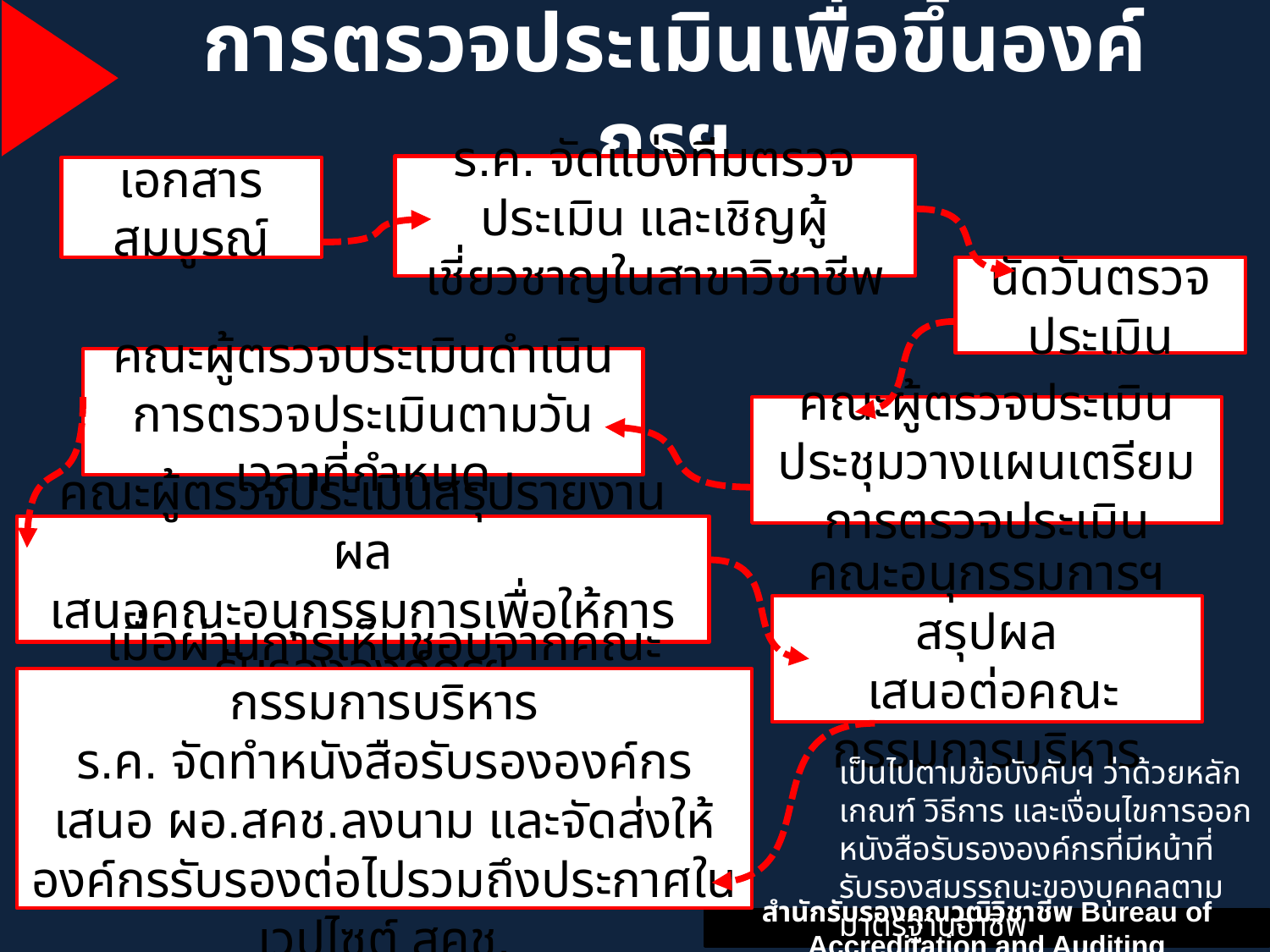

การตรวจประเมินเพื่อขึ้นองค์กรฯ

ร.ค. จัดแบ่งทีมตรวจประเมิน และเชิญผู้เชี่ยวชาญในสาขาวิชาชีพ
เอกสารสมบูรณ์
นัดวันตรวจประเมิน
คณะผู้ตรวจประเมินดำเนินการตรวจประเมินตามวันเวลาที่กำหนด
คณะผู้ตรวจประเมินประชุมวางแผนเตรียมการตรวจประเมิน
คณะผู้ตรวจประเมินสรุปรายงานผล
เสนอคณะอนุกรรมการเพื่อให้การรับรององค์กรฯ
คณะอนุกรรมการฯ สรุปผล
 เสนอต่อคณะกรรมการบริหาร
เมื่อผ่านการเห็นชอบจากคณะกรรมการบริหาร
ร.ค. จัดทำหนังสือรับรององค์กรเสนอ ผอ.สคช.ลงนาม และจัดส่งให้องค์กรรับรองต่อไปรวมถึงประกาศในเวปไซต์ สคช.
เป็นไปตามข้อบังคับฯ ว่าด้วยหลักเกณฑ์ วิธีการ และเงื่อนไขการออกหนังสือรับรององค์กรที่มีหน้าที่รับรองสมรรถนะของบุคคลตามมาตรฐานอาชีพ
สำนักรับรองคุณวุฒิวิชาชีพ Bureau of Accreditation and Auditing